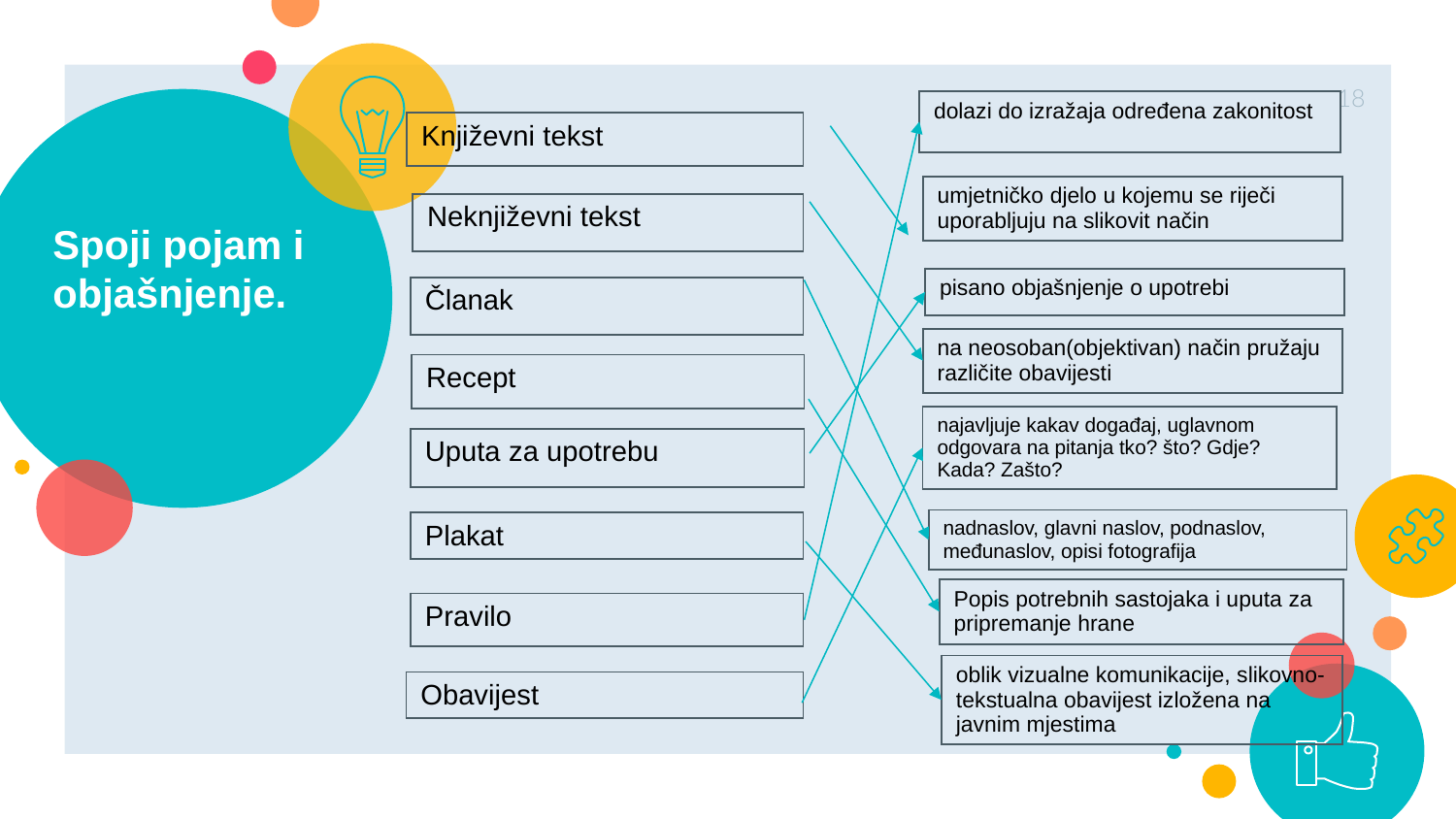

18
| dolazi do izražaja određena zakonitost |
| --- |
| Književni tekst |
| --- |
| umjetničko djelo u kojemu se riječi uporabljuju na slikovit način |
| --- |
# Spoji pojam i objašnjenje.
| Neknjiževni tekst |
| --- |
| pisano objašnjenje o upotrebi |
| --- |
| Članak |
| --- |
| na neosoban(objektivan) način pružaju različite obavijesti |
| --- |
| Recept |
| --- |
| najavljuje kakav događaj, uglavnom odgovara na pitanja tko? što? Gdje? Kada? Zašto? |
| --- |
| Uputa za upotrebu |
| --- |
| nadnaslov, glavni naslov, podnaslov, međunaslov, opisi fotografija |
| --- |
| Plakat |
| --- |
| Popis potrebnih sastojaka i uputa za pripremanje hrane |
| --- |
| Pravilo |
| --- |
| oblik vizualne komunikacije, slikovno-tekstualna obavijest izložena na javnim mjestima |
| --- |
| Obavijest |
| --- |